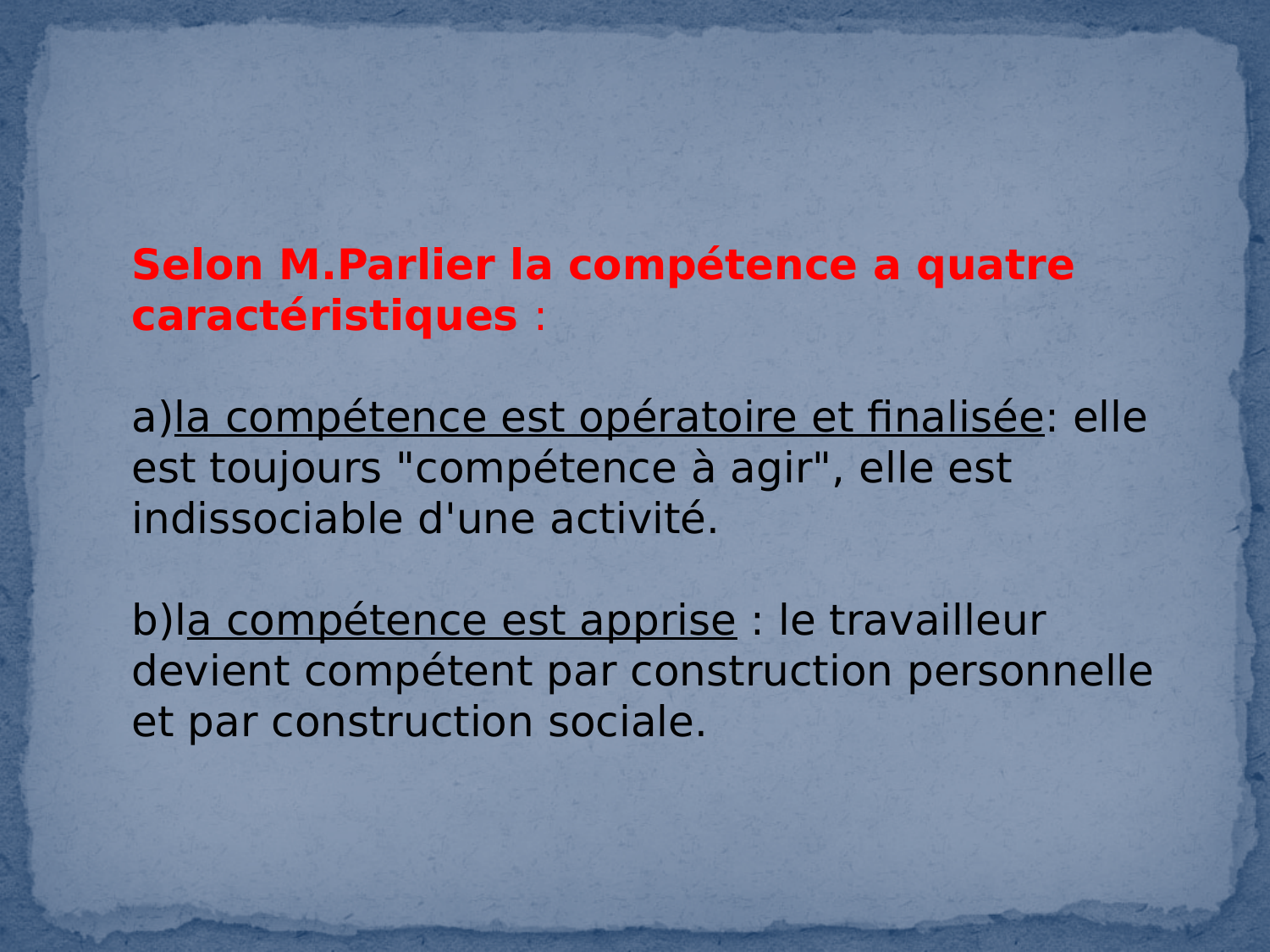

Selon M.Parlier la compétence a quatre caractéristiques :

a)la compétence est opératoire et finalisée: elle est toujours "compétence à agir", elle est indissociable d'une activité.

b)la compétence est apprise : le travailleur devient compétent par construction personnelle et par construction sociale.